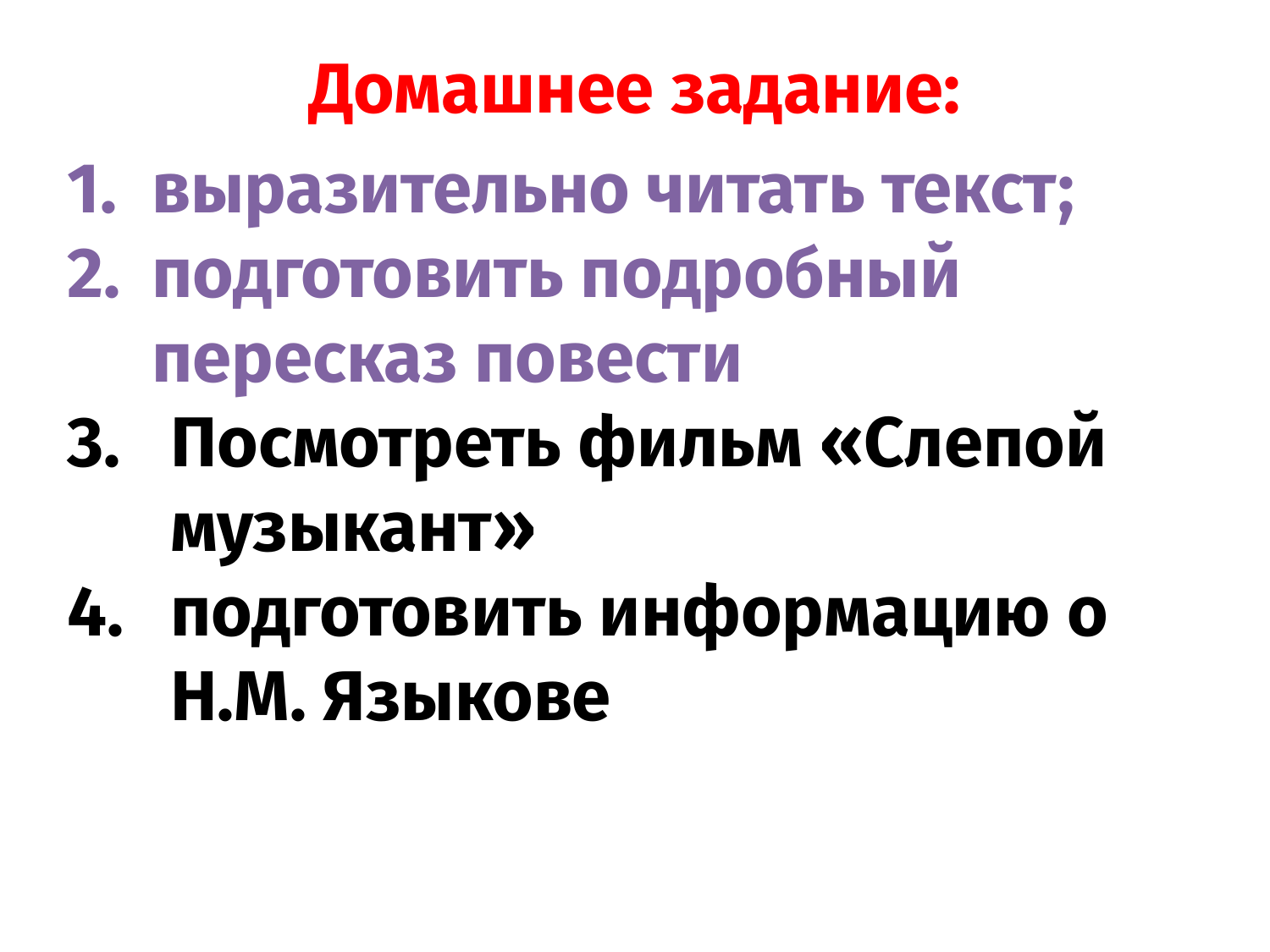

Домашнее задание:
выразительно читать текст;
подготовить подробный пересказ повести
Посмотреть фильм «Слепой музыкант»
подготовить информацию о Н.М. Языкове